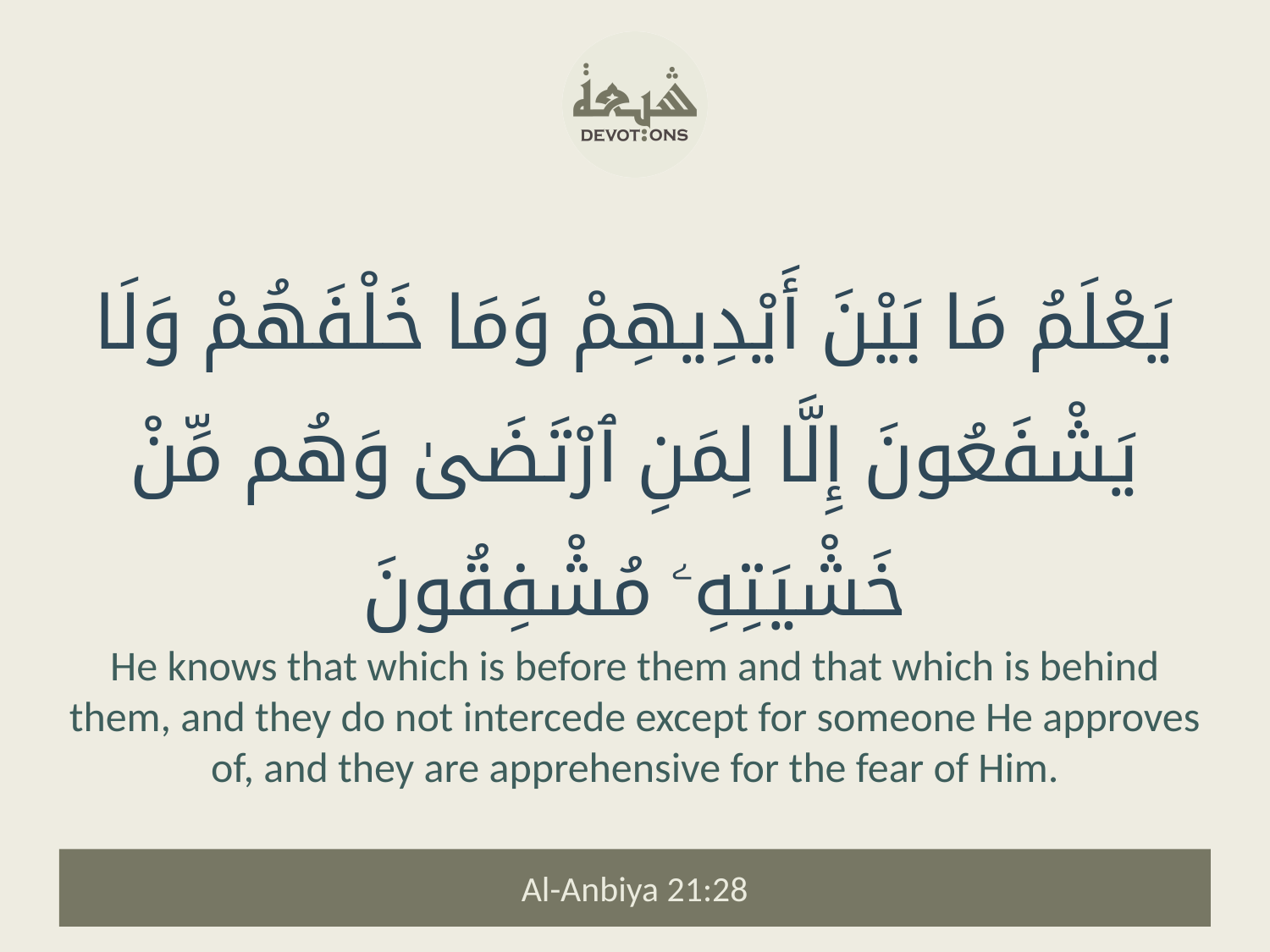

يَعْلَمُ مَا بَيْنَ أَيْدِيهِمْ وَمَا خَلْفَهُمْ وَلَا يَشْفَعُونَ إِلَّا لِمَنِ ٱرْتَضَىٰ وَهُم مِّنْ خَشْيَتِهِۦ مُشْفِقُونَ
He knows that which is before them and that which is behind them, and they do not intercede except for someone He approves of, and they are apprehensive for the fear of Him.
Al-Anbiya 21:28